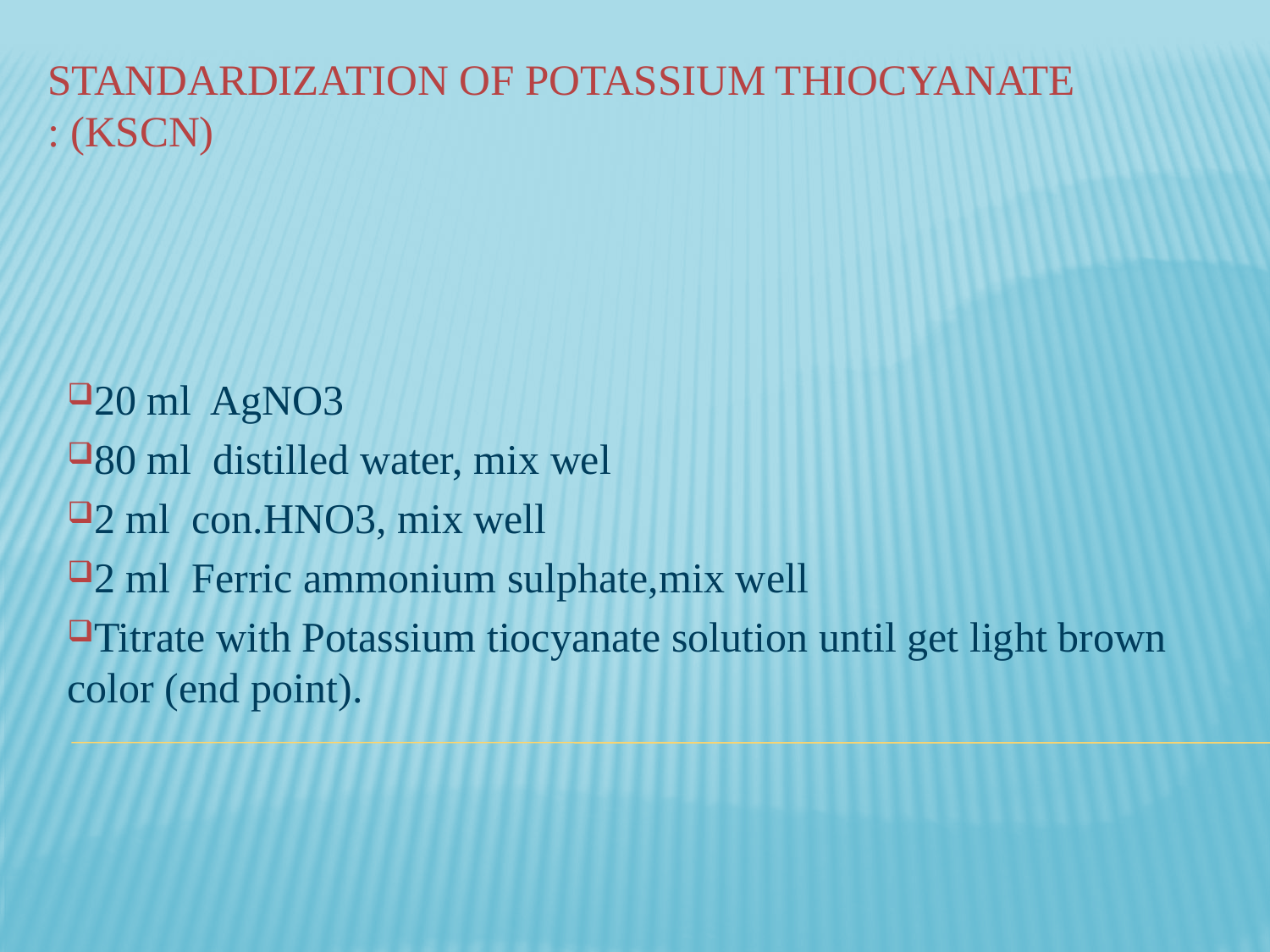

# Standardization of Potassium Thiocyanate (KSCN) :
20 ml  AgNO3
80 ml  distilled water, mix wel
2 ml  con.HNO3, mix well
2 ml  Ferric ammonium sulphate,mix well
Titrate with Potassium tiocyanate solution until get light brown color (end point).